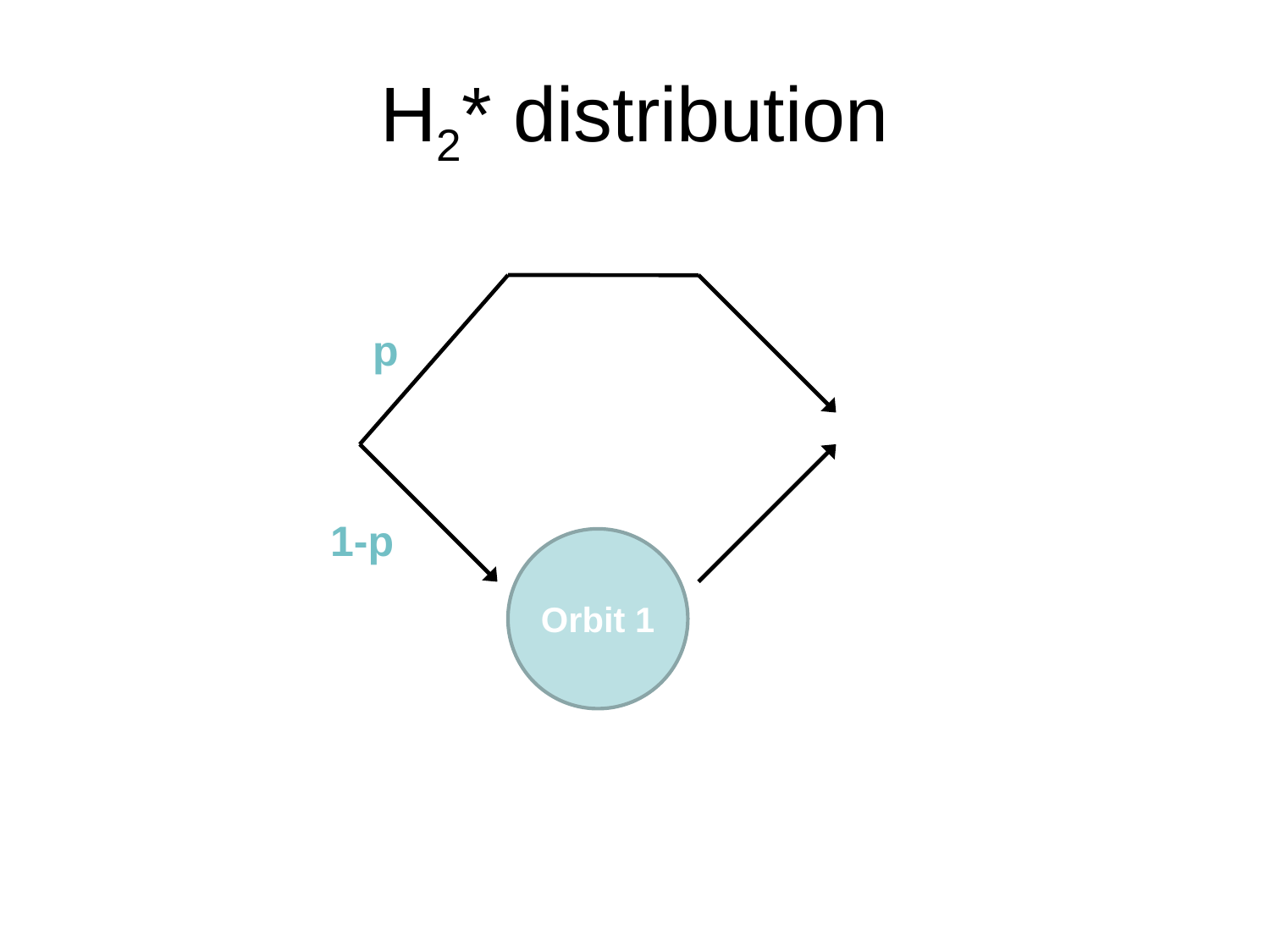

# H2* distribution
p
1-p
Orbit 1